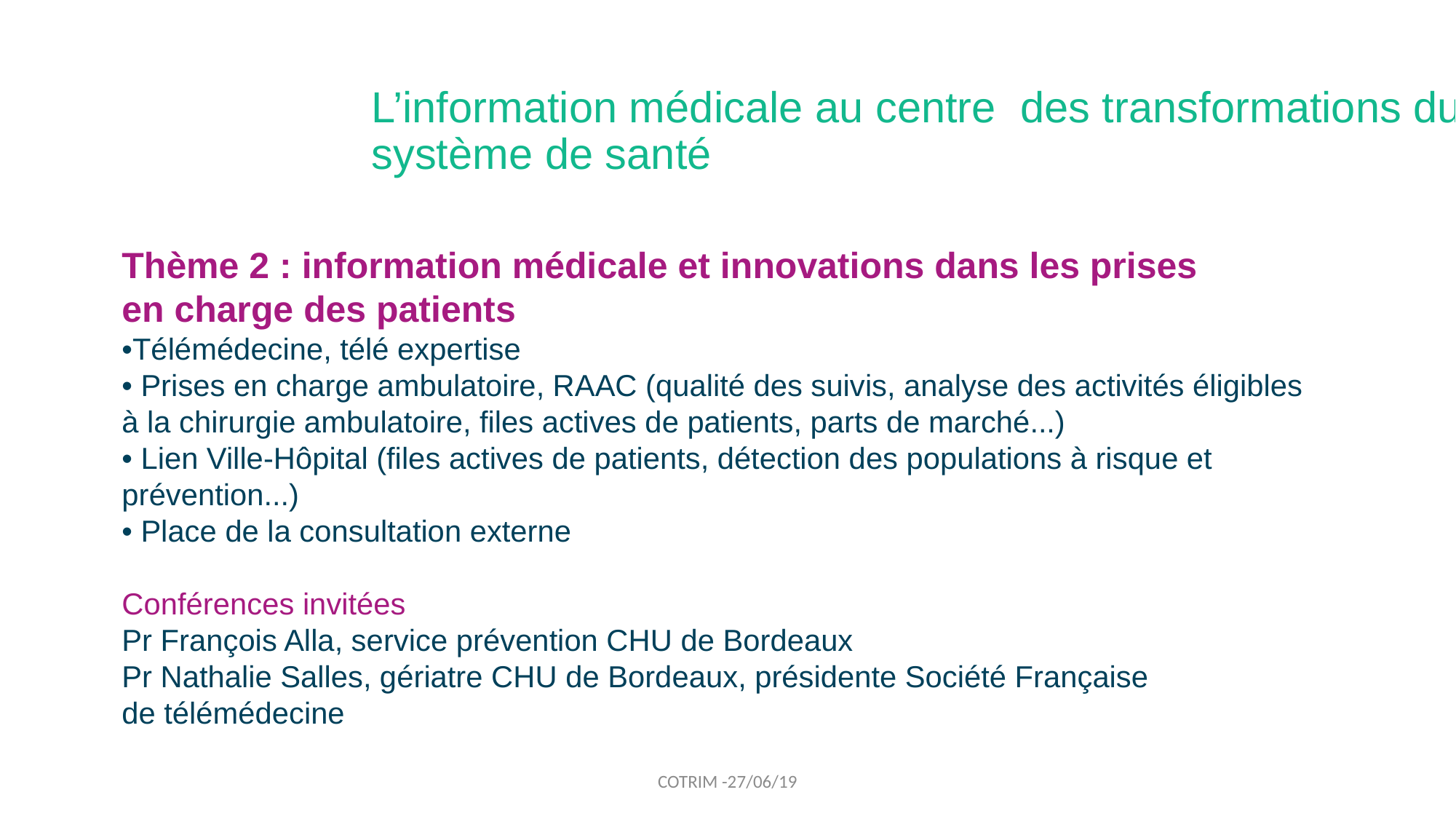

# L’information médicale au centre  des transformations du système de santé
Thème 2 : information médicale et innovations dans les prises
en charge des patients
•Télémédecine, télé expertise
• Prises en charge ambulatoire, RAAC (qualité des suivis, analyse des activités éligibles
à la chirurgie ambulatoire, files actives de patients, parts de marché...)
• Lien Ville-Hôpital (files actives de patients, détection des populations à risque et prévention...)
• Place de la consultation externe

Conférences invitées
Pr François Alla, service prévention CHU de Bordeaux
Pr Nathalie Salles, gériatre CHU de Bordeaux, présidente Société Française
de télémédecine
COTRIM -27/06/19